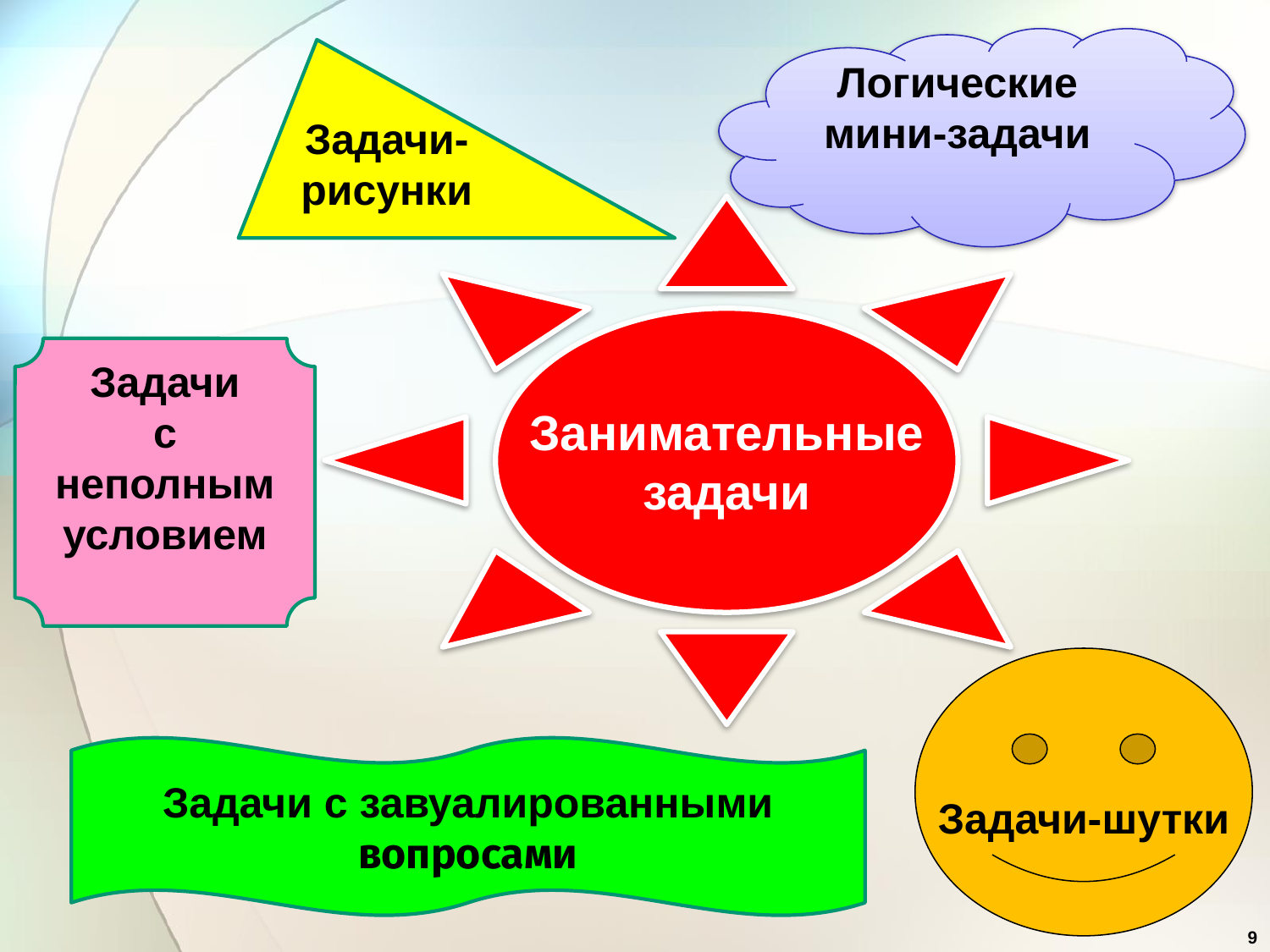

Логические
мини-задачи

Задачи-рисунки

Занимательные
задачи
Задачи
с неполным
условием

Задачи-шутки

Задачи с завуалированными
вопросами

9